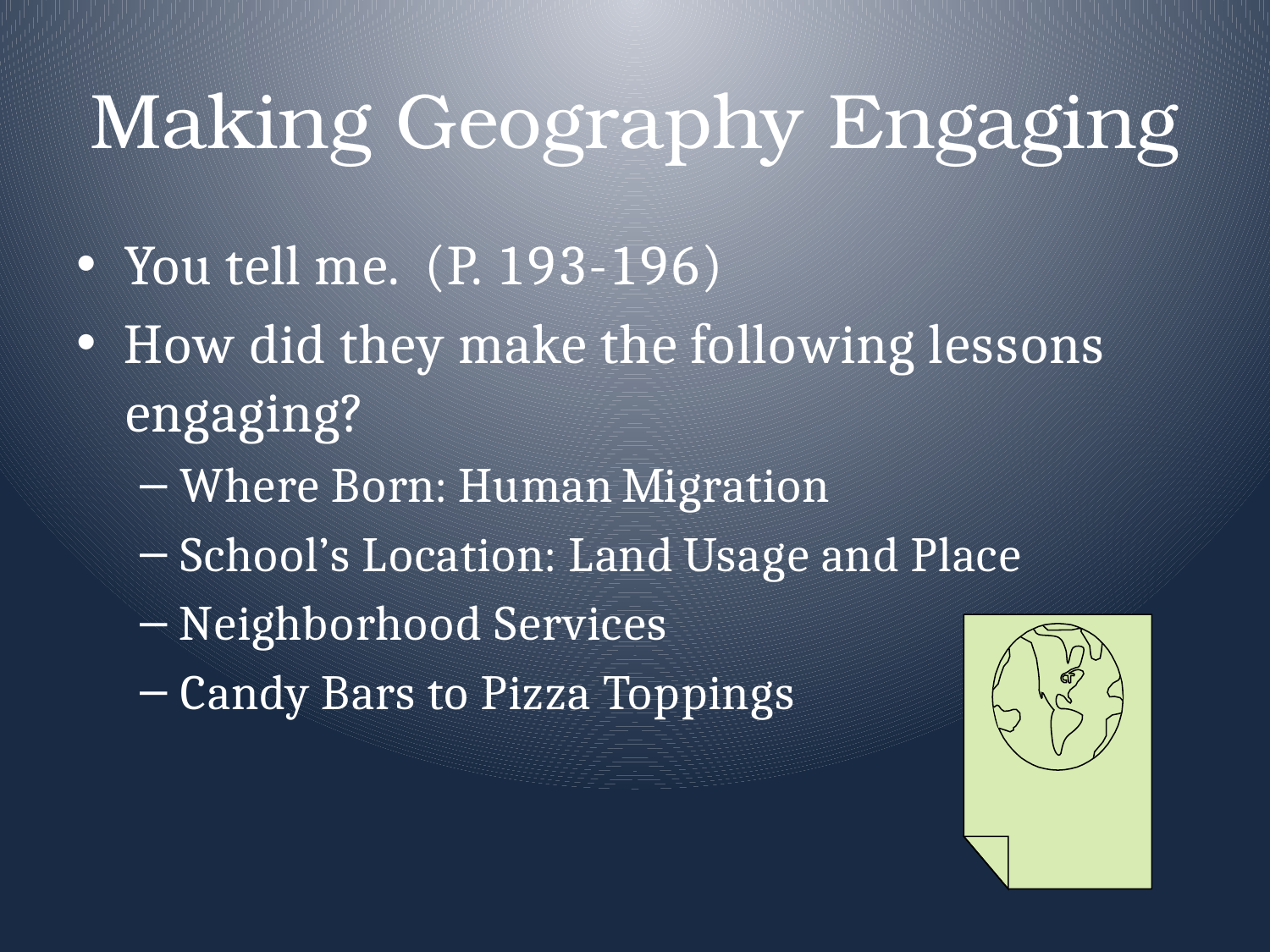

# Making Geography Engaging
You tell me.  (P. 193-196)
How did they make the following lessons engaging?
Where Born: Human Migration
School’s Location: Land Usage and Place
Neighborhood Services
Candy Bars to Pizza Toppings